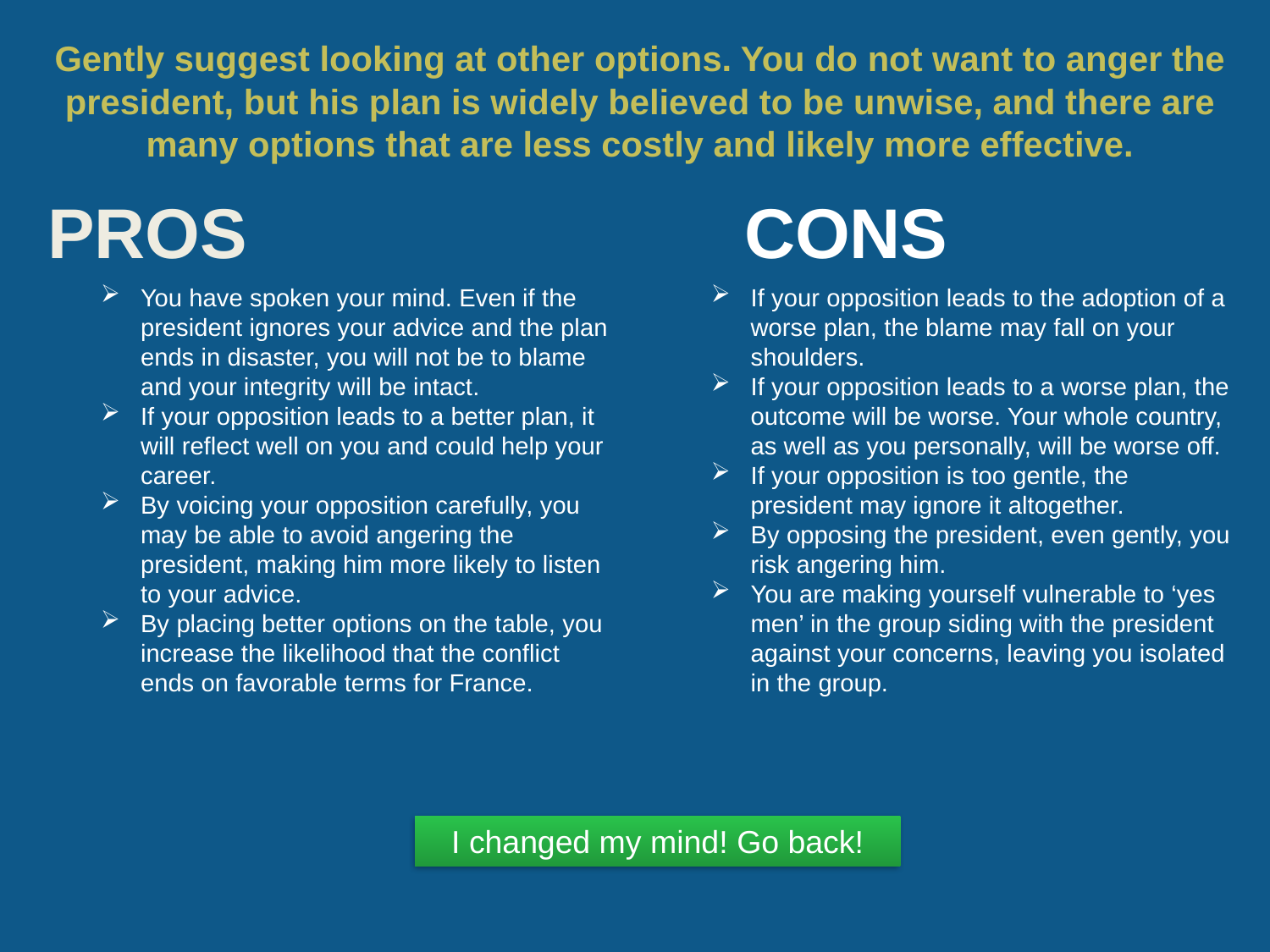

# Gently suggest looking at other options. You do not want to anger the president, but his plan is widely believed to be unwise, and there are many options that are less costly and likely more effective.
You have spoken your mind. Even if the president ignores your advice and the plan ends in disaster, you will not be to blame and your integrity will be intact.
If your opposition leads to a better plan, it will reflect well on you and could help your career.
By voicing your opposition carefully, you may be able to avoid angering the president, making him more likely to listen to your advice.
By placing better options on the table, you increase the likelihood that the conflict ends on favorable terms for France.
If your opposition leads to the adoption of a worse plan, the blame may fall on your shoulders.
If your opposition leads to a worse plan, the outcome will be worse. Your whole country, as well as you personally, will be worse off.
If your opposition is too gentle, the president may ignore it altogether.
By opposing the president, even gently, you risk angering him.
You are making yourself vulnerable to ‘yes men’ in the group siding with the president against your concerns, leaving you isolated in the group.